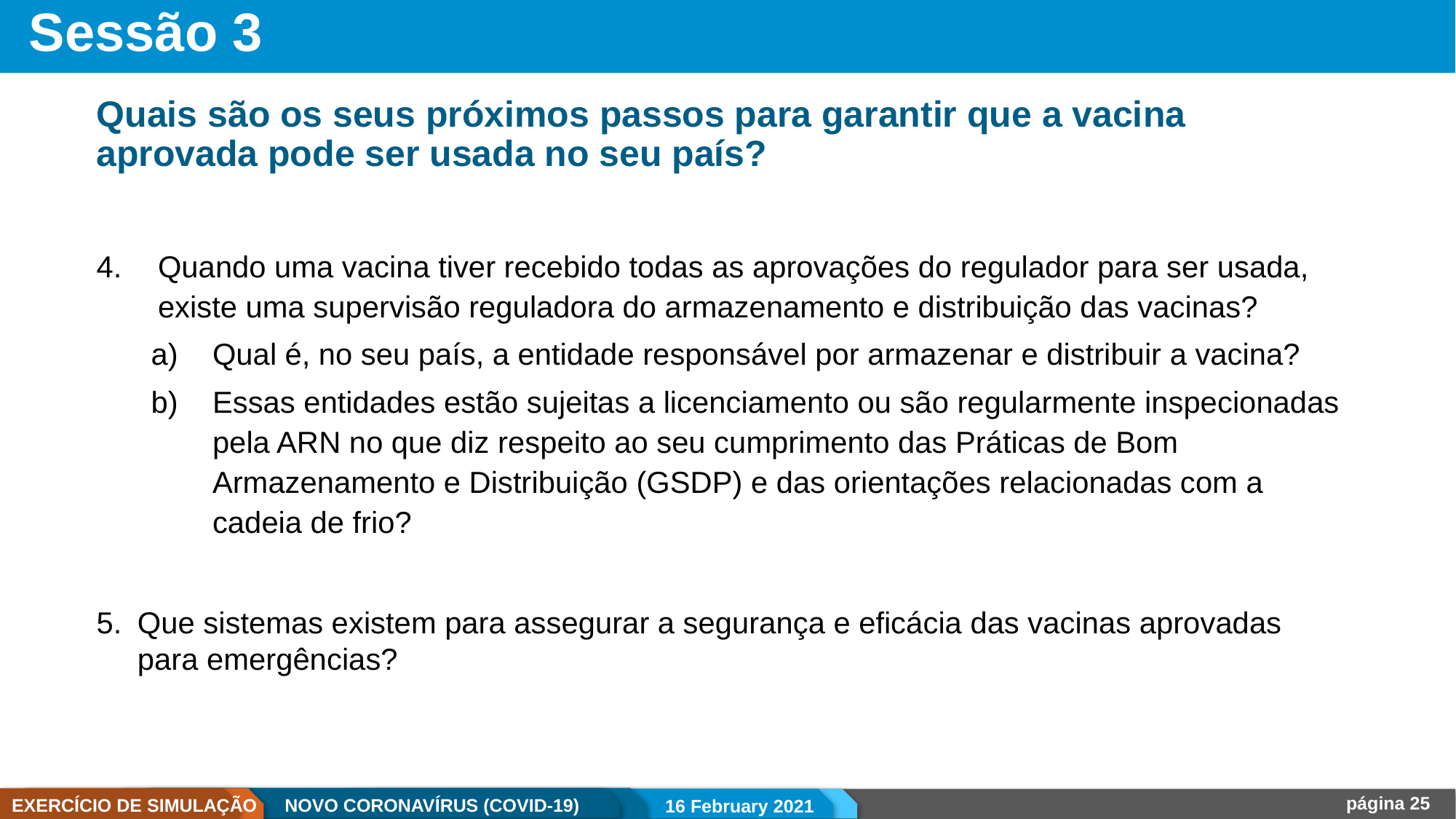

# Sessão 3
Quais são os seus próximos passos para garantir que a vacina aprovada pode ser usada no seu país?

Quando uma vacina tiver recebido todas as aprovações do regulador para ser usada, existe uma supervisão reguladora do armazenamento e distribuição das vacinas?
Qual é, no seu país, a entidade responsável por armazenar e distribuir a vacina?
Essas entidades estão sujeitas a licenciamento ou são regularmente inspecionadas pela ARN no que diz respeito ao seu cumprimento das Práticas de Bom Armazenamento e Distribuição (GSDP) e das orientações relacionadas com a cadeia de frio?

Que sistemas existem para assegurar a segurança e eficácia das vacinas aprovadas para emergências?
16 February 2021